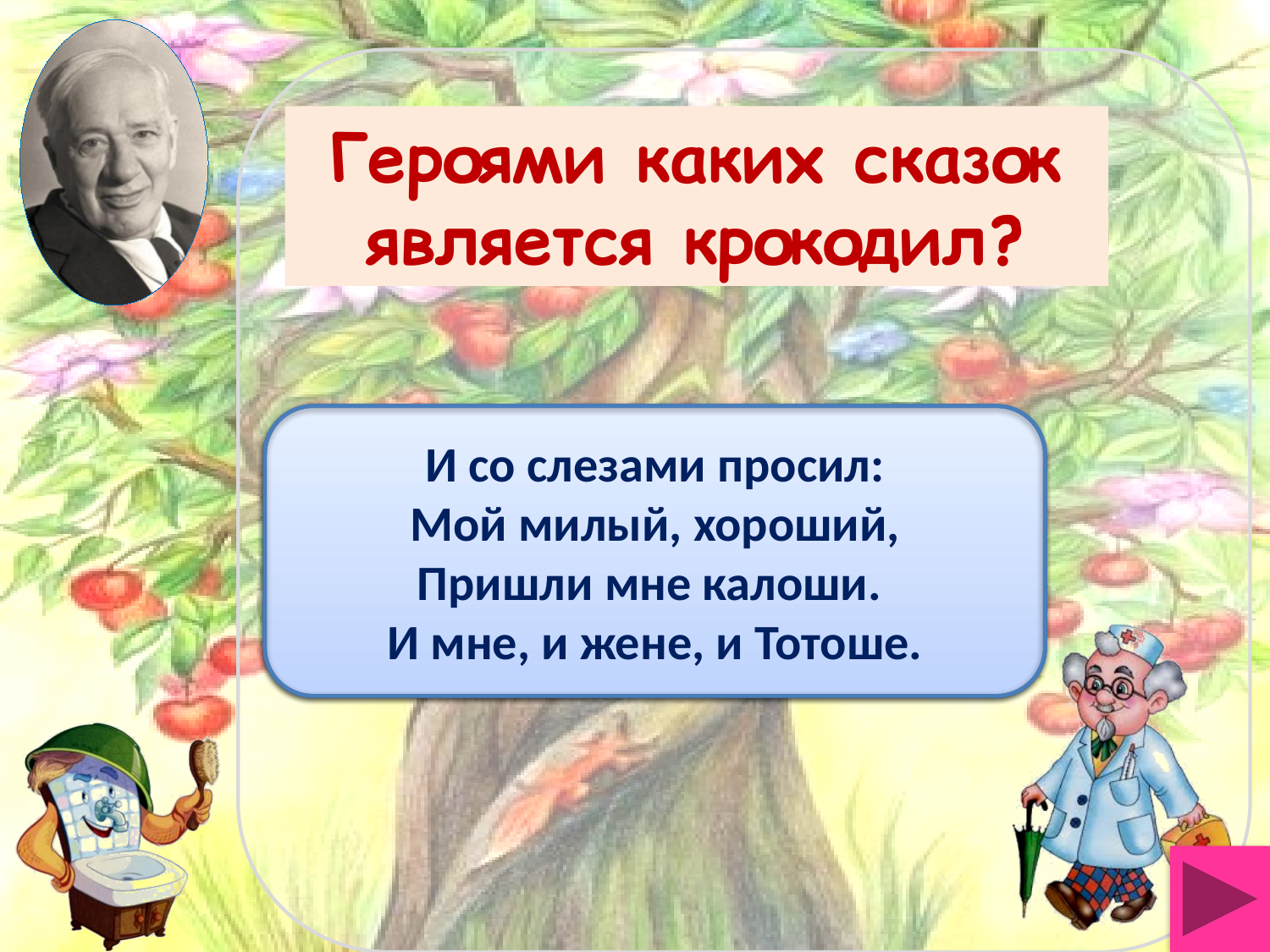

# Героями каких сказок является крокодил?
«Телефон»
И со слезами просил:
Мой милый, хороший,
Пришли мне калоши.
И мне, и жене, и Тотоше.